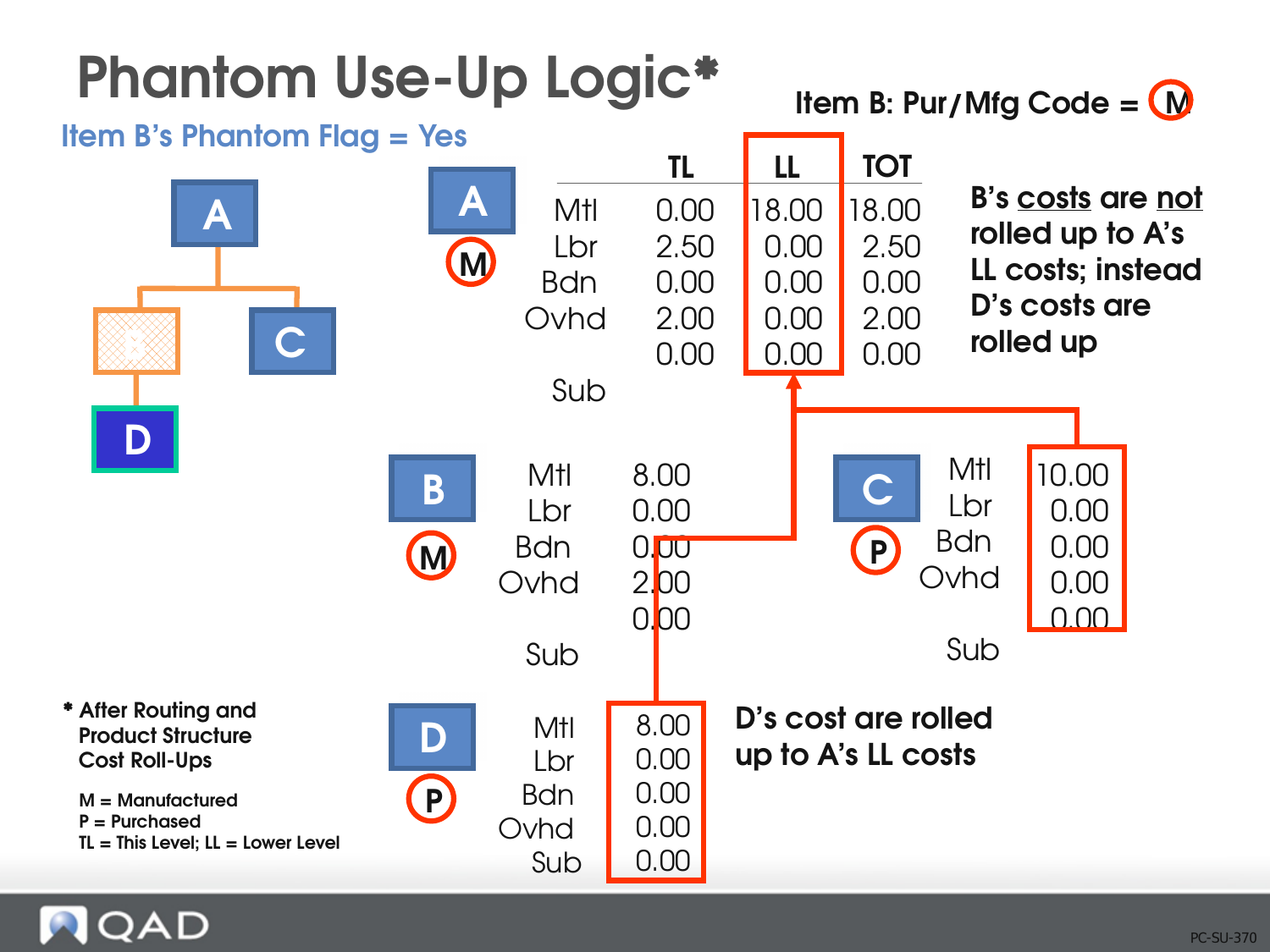

# Phantom Use-Up Logic*
Item B: Pur/Mfg Code =   M

Item B’s Phantom Flag = Yes

TOT
TL
LL
A

B’s costs are not rolled up to A’s LL costs; instead D’s costs are rolled up
A

Mtl
 Lbr
 Bdn
 Ovhd
 Sub
0.00
2.50
0.00
2.00
0.00
18.00
0.00
0.00
0.00
0.00
18.00
2.50
0.00
2.00
0.00
M

C
B

D

Mtl
 Lbr
 Bdn
 Ovhd
 Sub

Mtl
 Lbr
 Bdn
 Ovhd
 Sub
8.00
0.00
0.00
2.00
0.00
10.00
0.00
0.00
0.00
0.00
B

C

P

M

* After Routing and 	Product Structure 	Cost Roll-Ups
D’s cost are rolled up to A’s LL costs
Mtl
 Lbr
 Bdn
 Ovhd
 Sub
8.00
0.00
0.00
0.00
0.00
D

P

M = Manufactured
P = Purchased
TL = This Level; LL = Lower Level
PC-SU-370